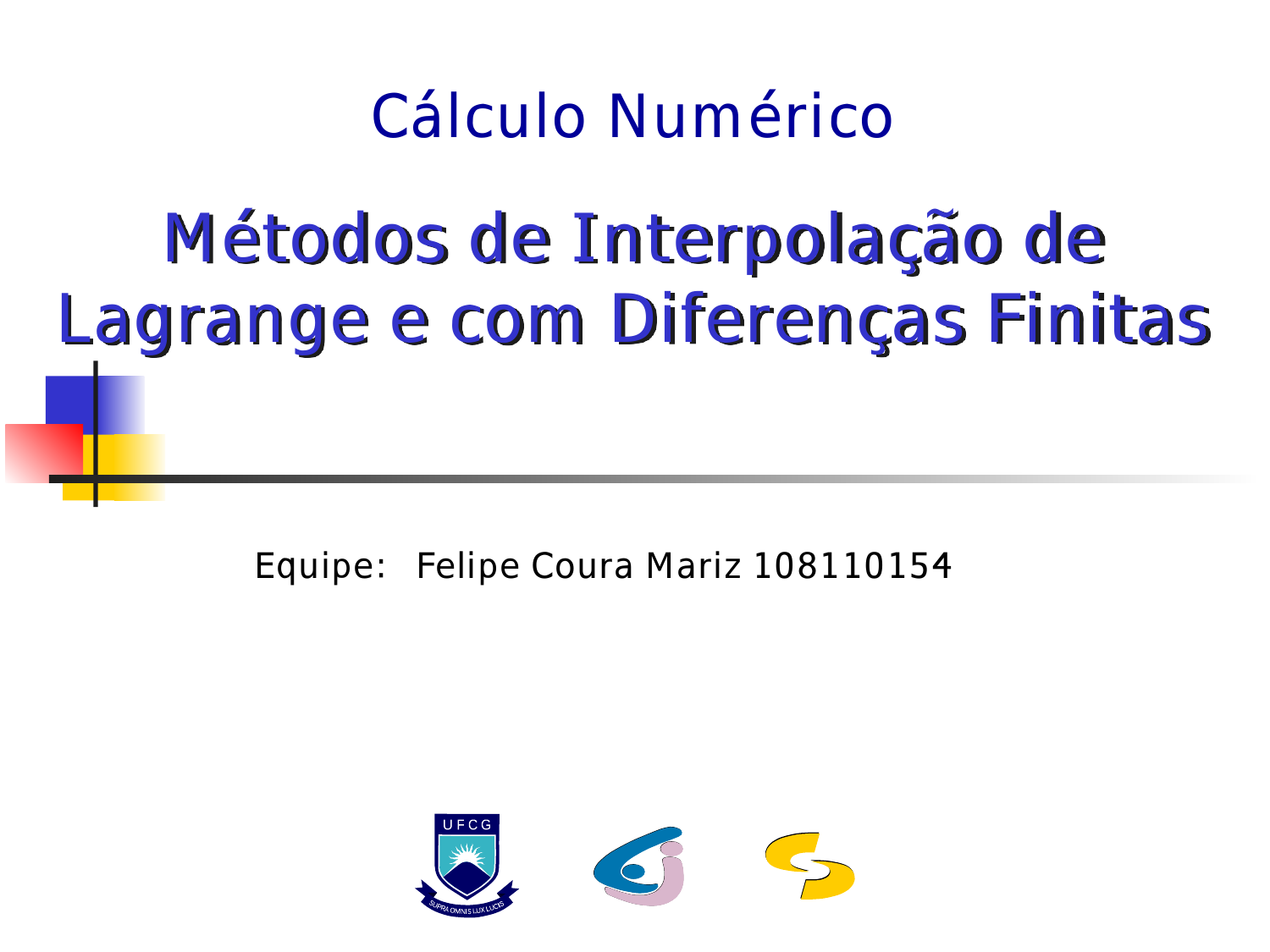

# Cálculo Numérico
Métodos de Interpolação de Lagrange e com Diferenças Finitas
Equipe: 	Felipe Coura Mariz 108110154